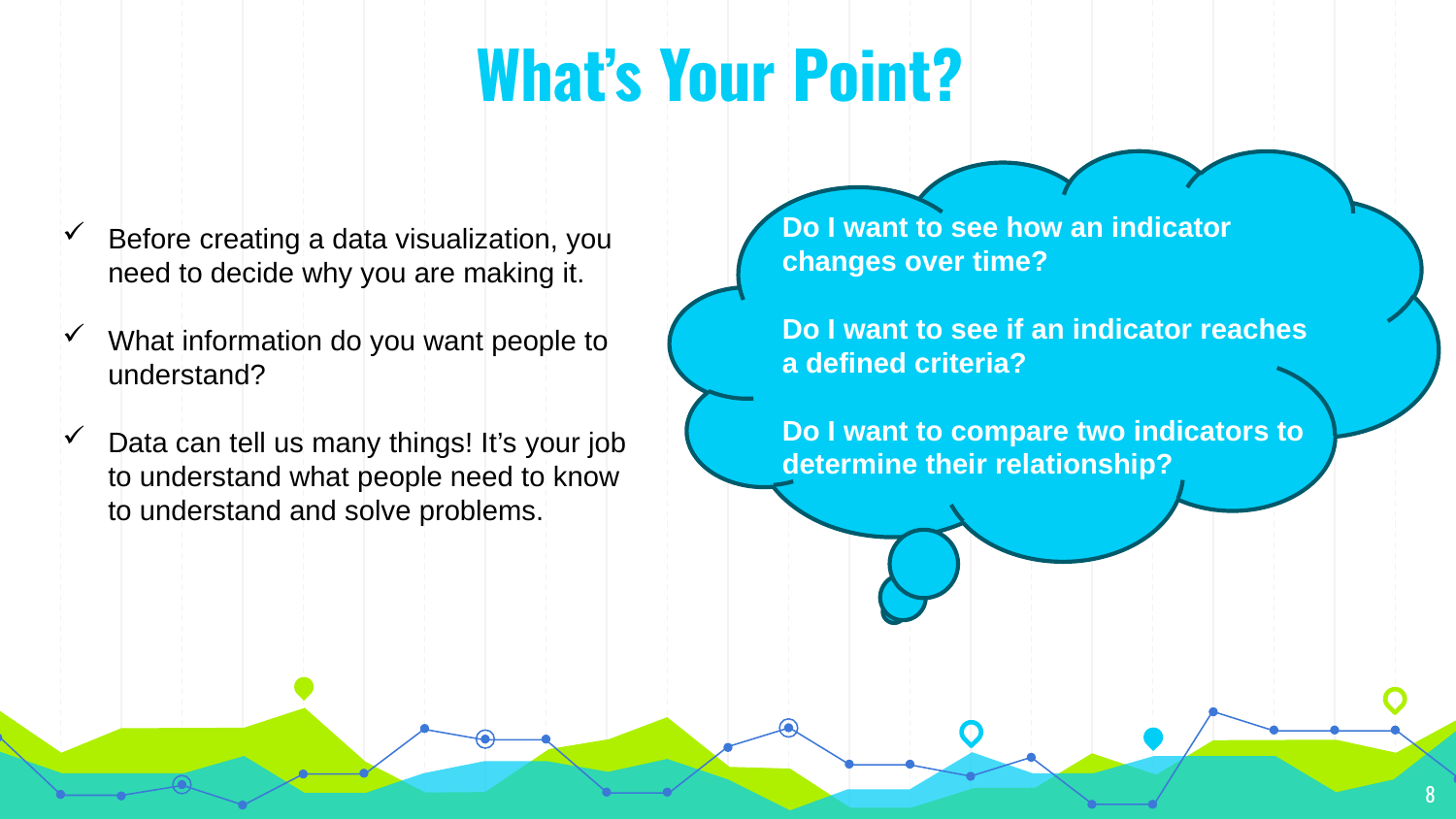

# What’s Your Point?

Do I want to see how an indicator changes over time?

Do I want to see if an indicator reaches a defined criteria?

Do I want to compare two indicators to determine their relationship?
Before creating a data visualization, you need to decide why you are making it.

What information do you want people to understand?

Data can tell us many things! It’s your job to understand what people need to know to understand and solve problems.
8